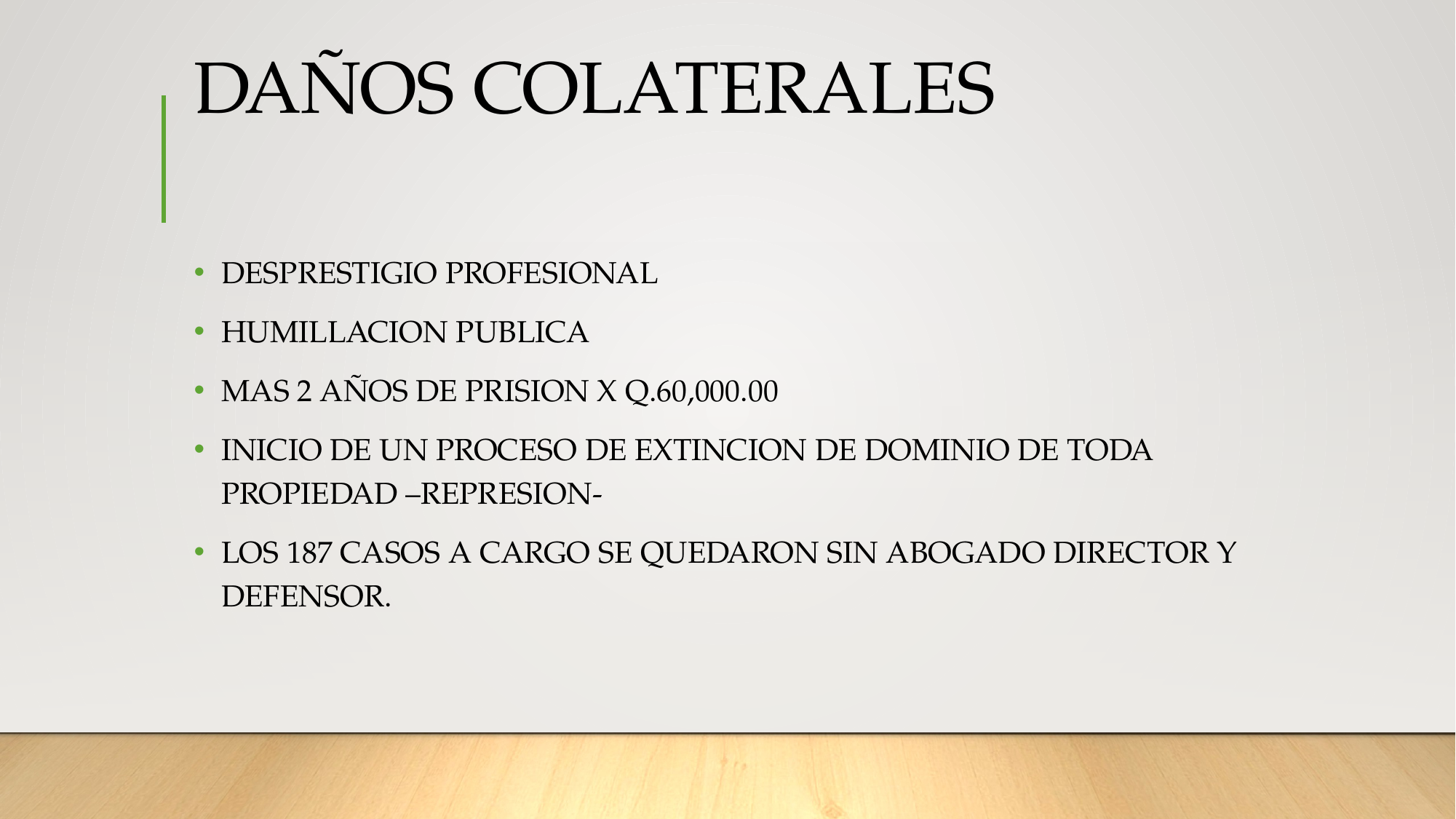

# DAÑOS COLATERALES
DESPRESTIGIO PROFESIONAL
HUMILLACION PUBLICA
MAS 2 AÑOS DE PRISION X Q.60,000.00
INICIO DE UN PROCESO DE EXTINCION DE DOMINIO DE TODA PROPIEDAD –REPRESION-
LOS 187 CASOS A CARGO SE QUEDARON SIN ABOGADO DIRECTOR Y DEFENSOR.